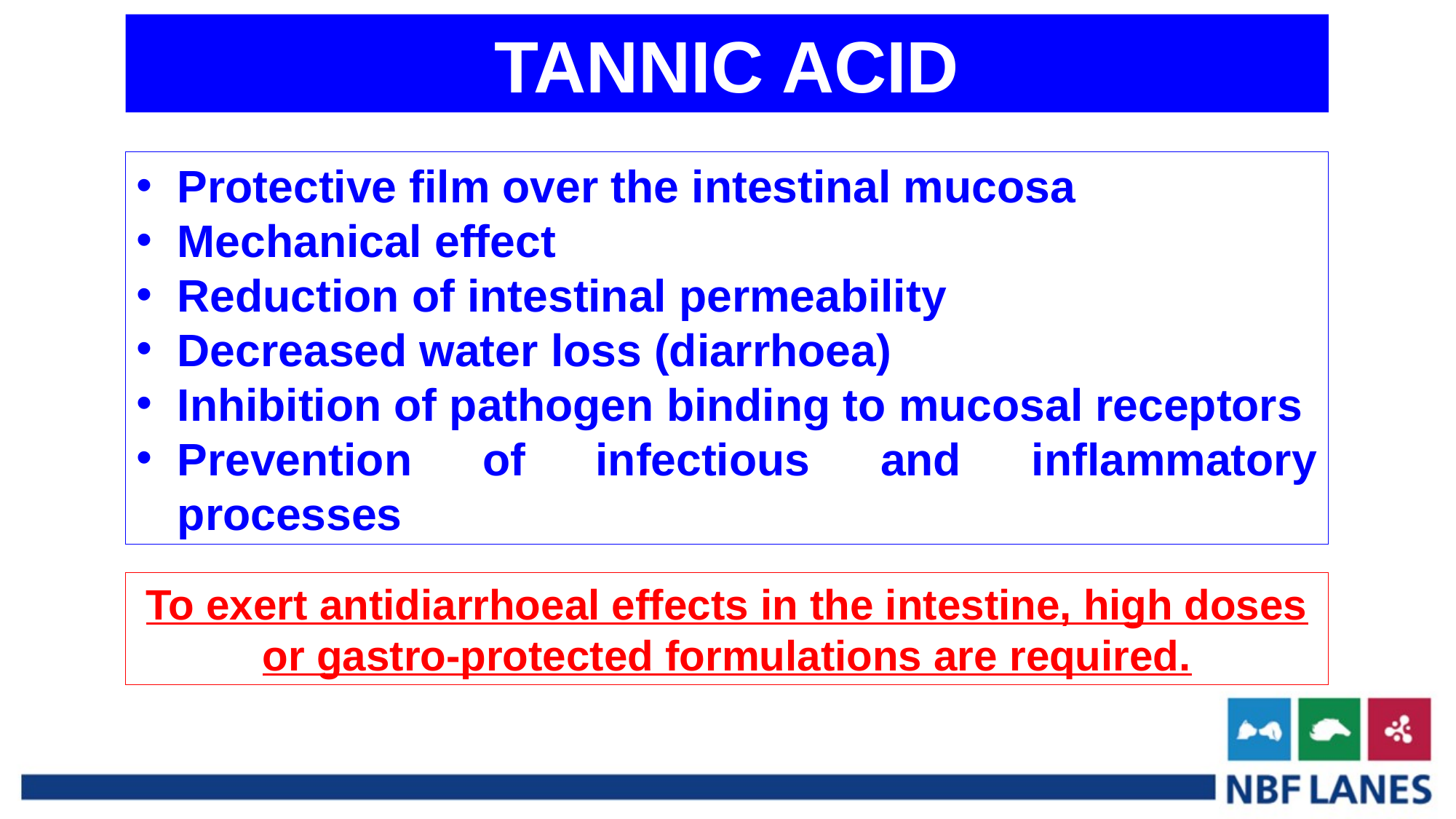

TANNIC ACID
Protective film over the intestinal mucosa
Mechanical effect
Reduction of intestinal permeability
Decreased water loss (diarrhoea)
Inhibition of pathogen binding to mucosal receptors
Prevention of infectious and inflammatory processes
To exert antidiarrhoeal effects in the intestine, high doses or gastro-protected formulations are required.